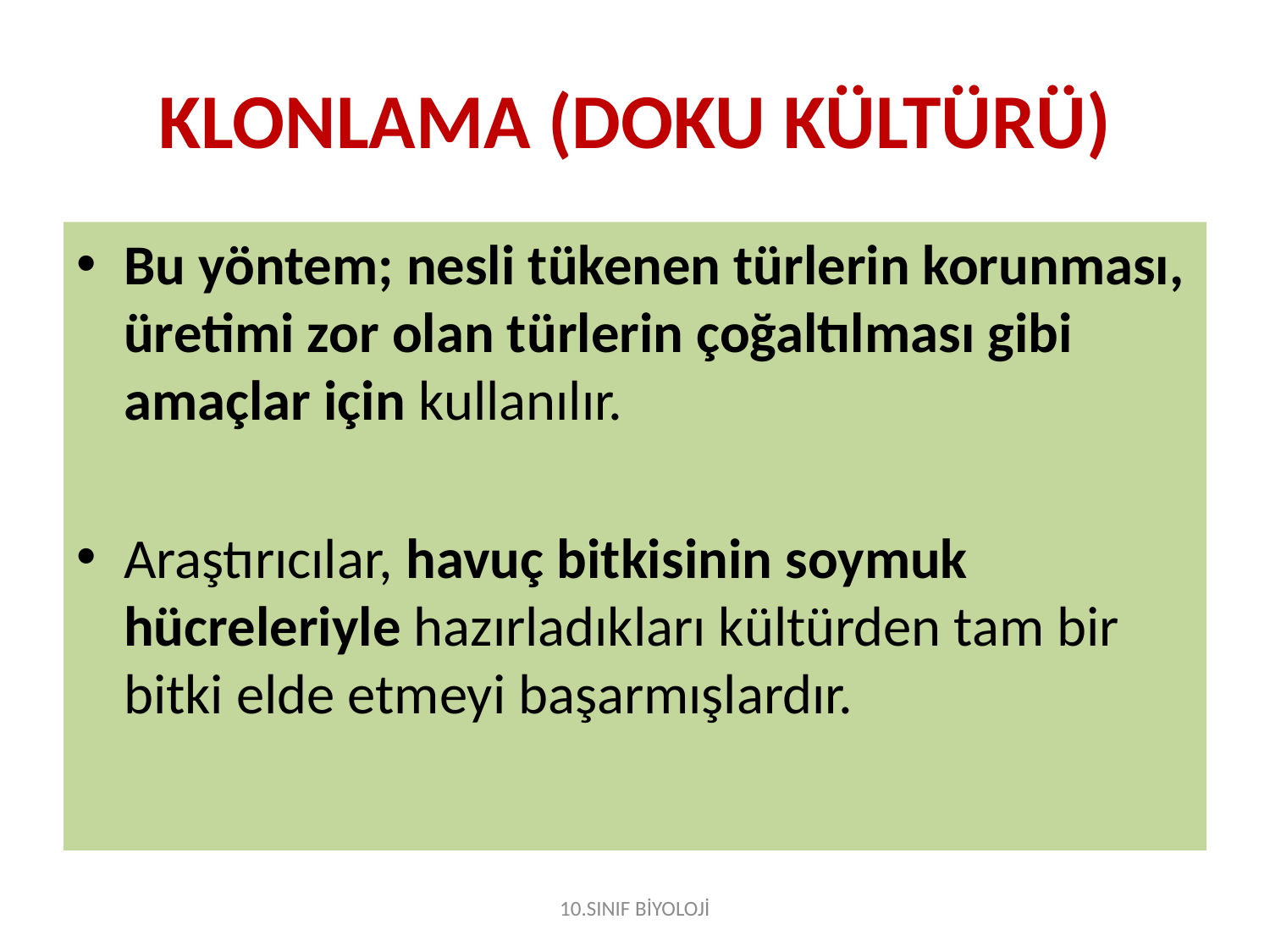

# KLONLAMA (DOKU KÜLTÜRÜ)
Bu yöntem; nesli tükenen türlerin korunması, üretimi zor olan türlerin çoğaltılması gibi amaçlar için kullanılır.

Araştırıcılar, havuç bitkisinin soymuk hücreleriyle hazırladıkları kültürden tam bir bitki elde etmeyi başarmışlardır.
10.SINIF BİYOLOJİ